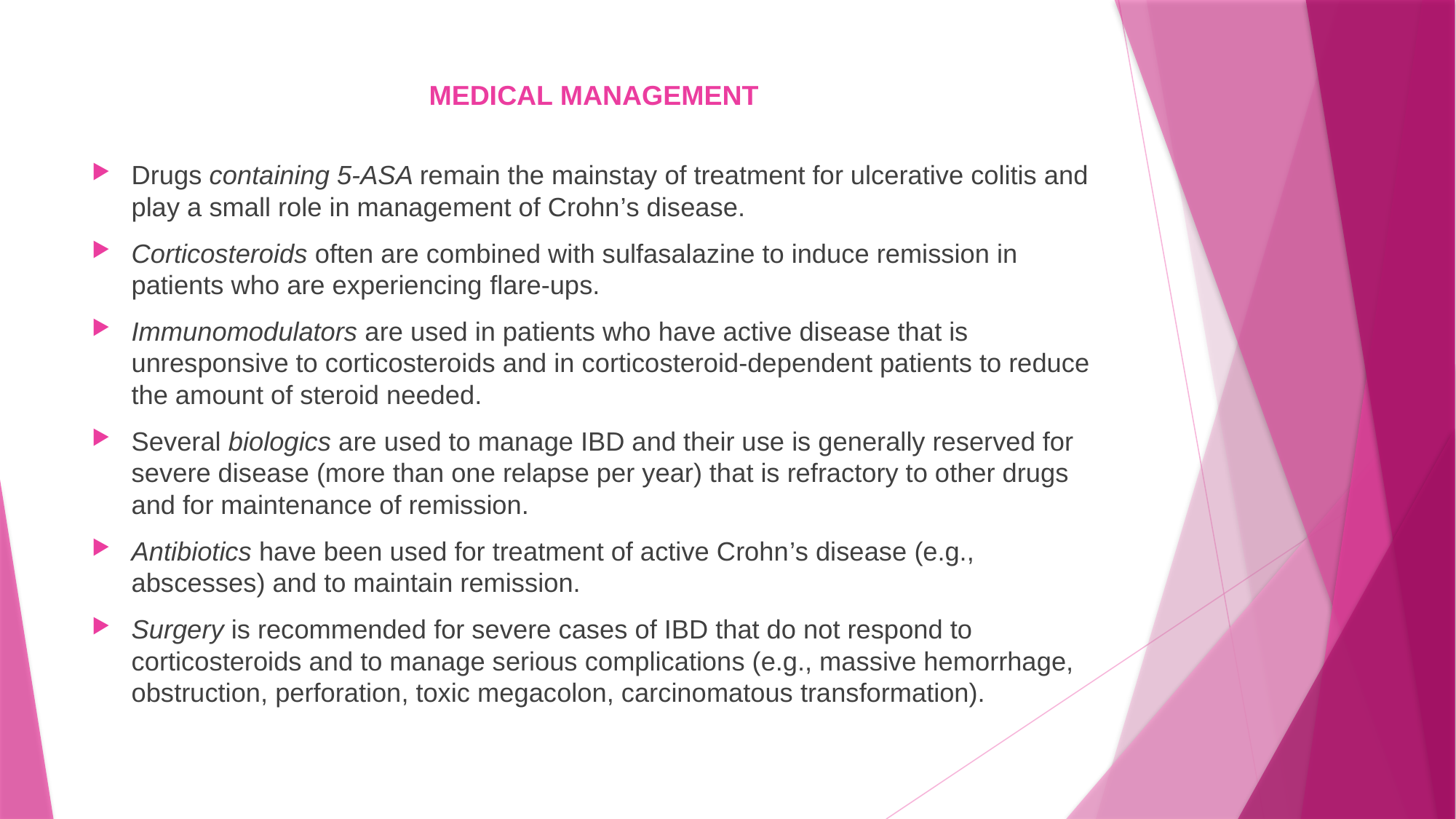

# MEDICAL MANAGEMENT
Drugs containing 5-ASA remain the mainstay of treatment for ulcerative colitis and play a small role in management of Crohn’s disease.
Corticosteroids often are combined with sulfasalazine to induce remission in patients who are experiencing flare-ups.
Immunomodulators are used in patients who have active disease that is unresponsive to corticosteroids and in corticosteroid-dependent patients to reduce the amount of steroid needed.
Several biologics are used to manage IBD and their use is generally reserved for severe disease (more than one relapse per year) that is refractory to other drugs and for maintenance of remission.
Antibiotics have been used for treatment of active Crohn’s disease (e.g., abscesses) and to maintain remission.
Surgery is recommended for severe cases of IBD that do not respond to corticosteroids and to manage serious complications (e.g., massive hemorrhage, obstruction, perforation, toxic megacolon, carcinomatous transformation).